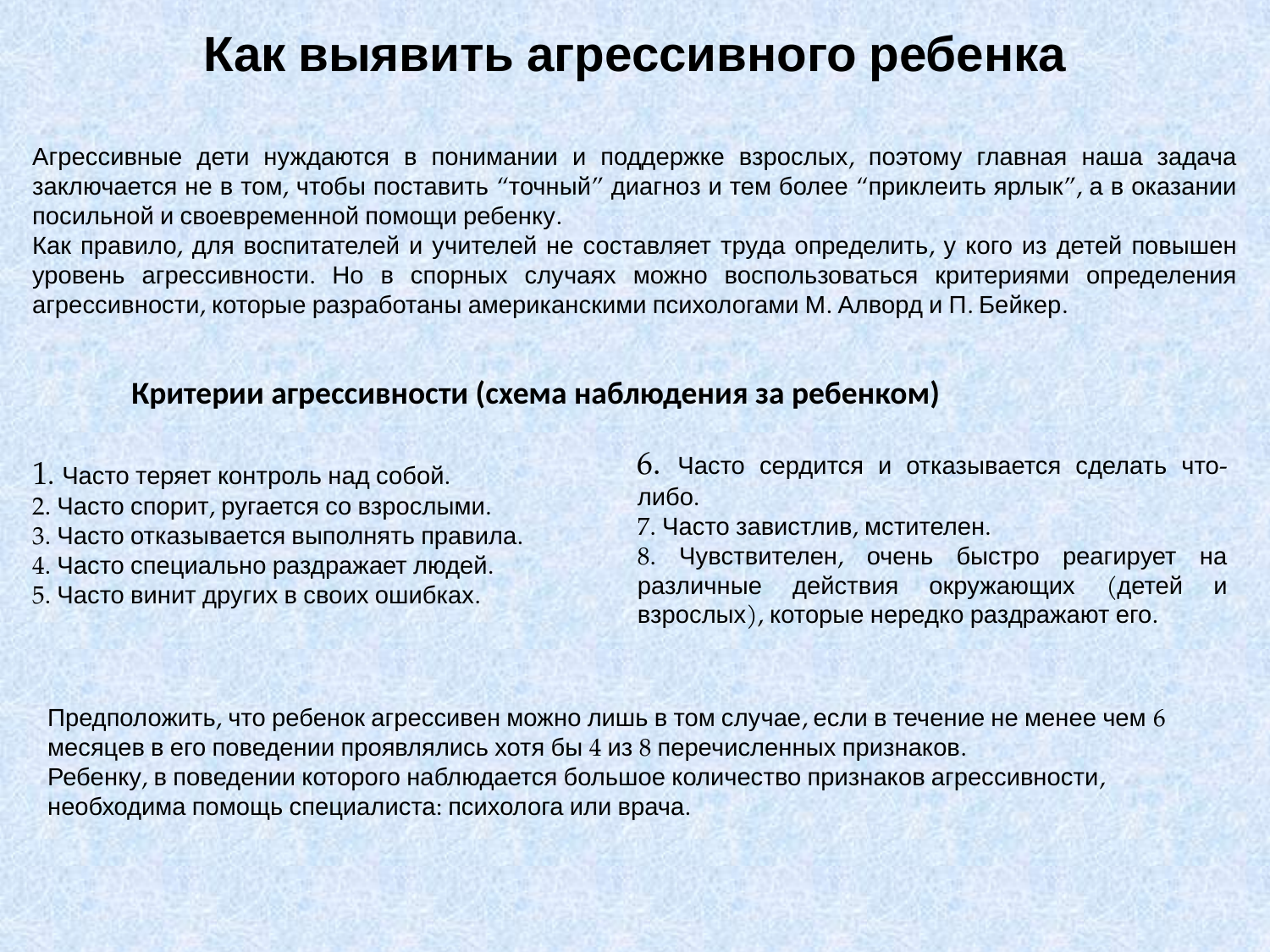

Как выявить агрессивного ребенка

Агрессивные дети нуждаются в понимании и поддержке взрослых, поэтому главная наша задача заключается не в том, чтобы поставить “точный” диагноз и тем более “приклеить ярлык”, а в оказании посильной и своевременной помощи ребенку.
Как правило, для воспитателей и учителей не составляет труда определить, у кого из детей повышен уровень агрессивности. Но в спорных случаях можно воспользоваться критериями определения агрессивности, которые разработаны американскими психологами М. Алворд и П. Бейкер.
Критерии агрессивности (схема наблюдения за ребенком)
6. Часто сердится и отказывается сделать что-либо.
7. Часто завистлив, мстителен.
8. Чувствителен, очень быстро реагирует на различные действия окружающих (детей и взрослых), которые нередко раздражают его.
1. Часто теряет контроль над собой.
2. Часто спорит, ругается со взрослыми.
3. Часто отказывается выполнять правила.
4. Часто специально раздражает людей.
5. Часто винит других в своих ошибках.

Предположить, что ребенок агрессивен можно лишь в том случае, если в течение не менее чем 6 месяцев в его поведении проявлялись хотя бы 4 из 8 перечисленных признаков.
Ребенку, в поведении которого наблюдается большое количество признаков агрессивности, необходима помощь специалиста: психолога или врача.